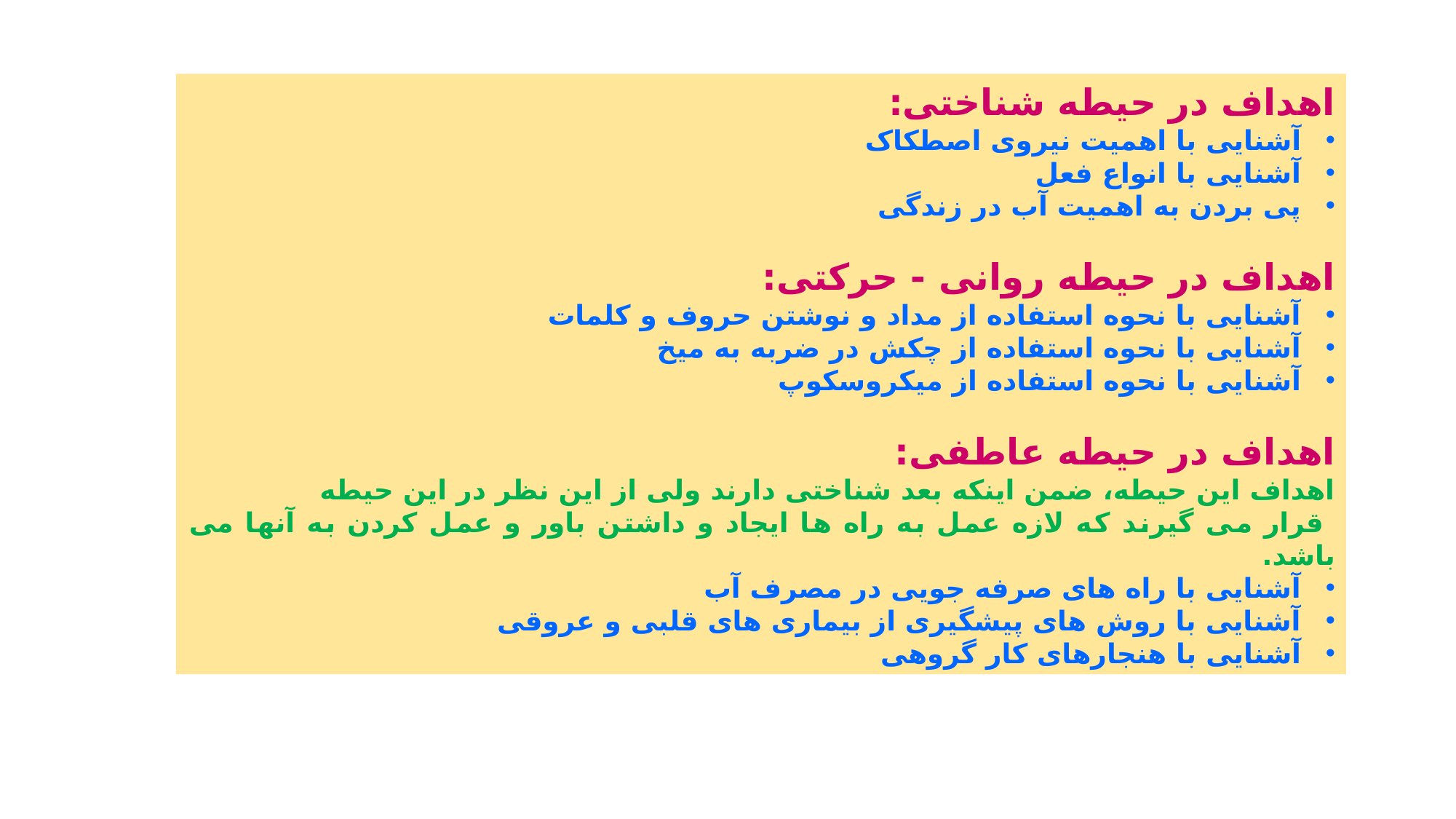

اهداف در حیطه شناختی:
آشنایی با اهمیت نیروی اصطکاک
آشنایی با انواع فعل
پی بردن به اهمیت آب در زندگی

اهداف در حیطه روانی - حرکتی:
آشنایی با نحوه استفاده از مداد و نوشتن حروف و کلمات
آشنایی با نحوه استفاده از چکش در ضربه به میخ
آشنایی با نحوه استفاده از میکروسکوپ

اهداف در حیطه عاطفی:
اهداف این حیطه، ضمن اینکه بعد شناختی دارند ولی از این نظر در این حیطه
 قرار می گیرند که لازه عمل به راه ها ایجاد و داشتن باور و عمل کردن به آنها می باشد.
آشنایی با راه های صرفه جویی در مصرف آب
آشنایی با روش های پیشگیری از بیماری های قلبی و عروقی
آشنایی با هنجارهای کار گروهی